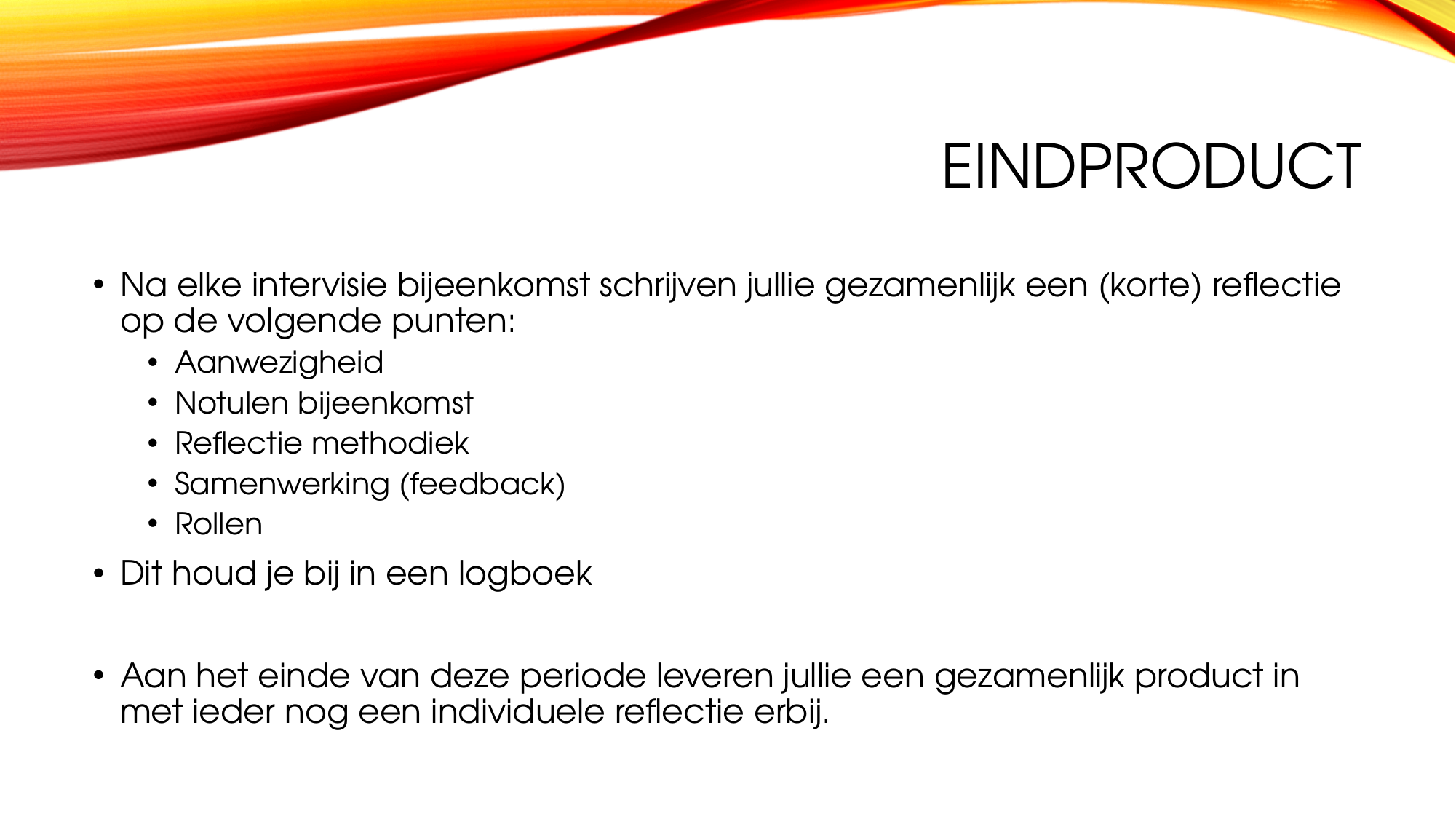

# Eindproduct
Na elke intervisie bijeenkomst schrijven jullie gezamenlijk een (korte) reflectie op de volgende punten:
Aanwezigheid
Notulen bijeenkomst
Reflectie methodiek
Samenwerking (feedback)
Rollen
Dit houd je bij in een logboek

Aan het einde van deze periode leveren jullie een gezamenlijk product in met ieder nog een individuele reflectie erbij.